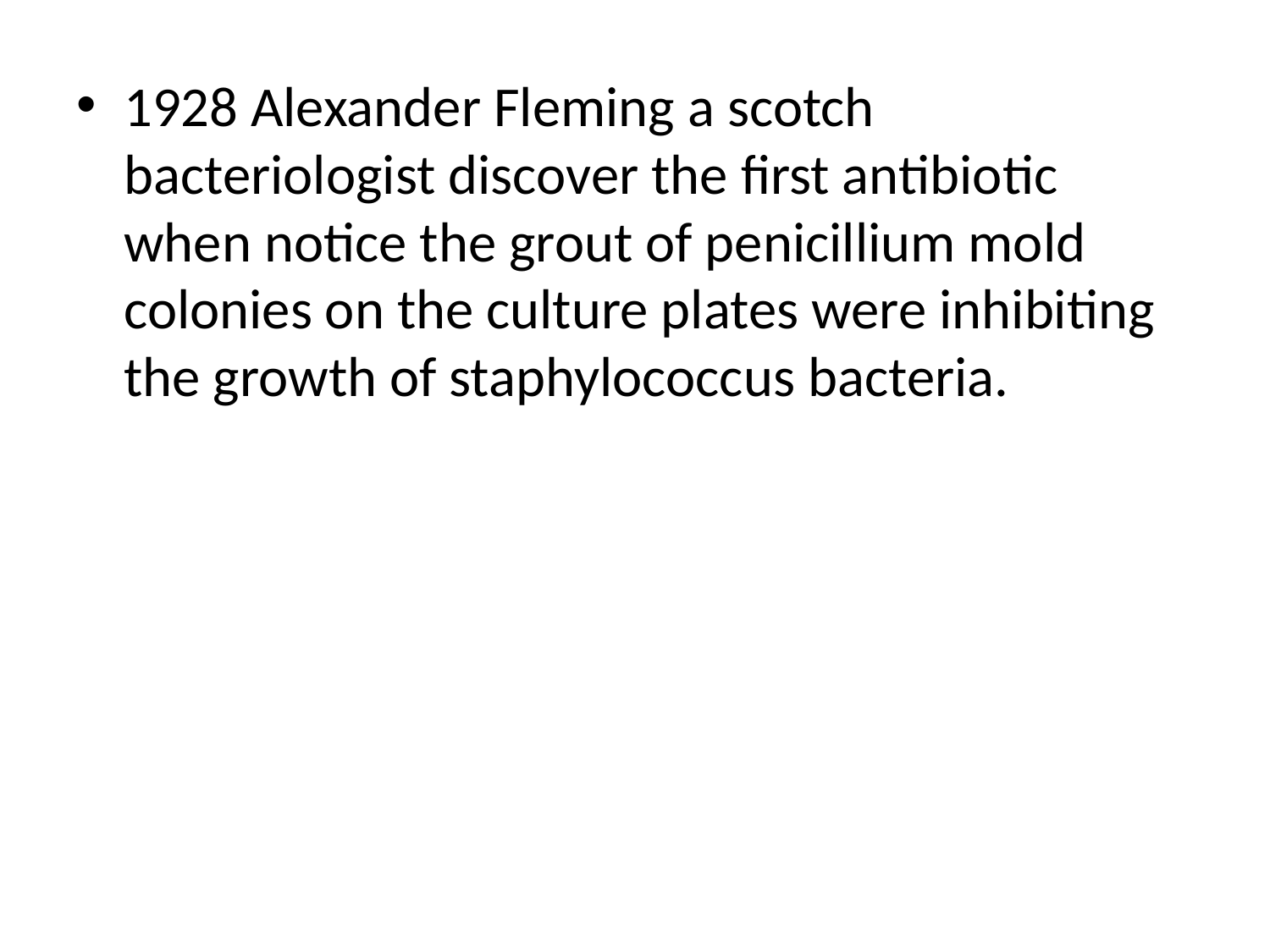

1928 Alexander Fleming a scotch bacteriologist discover the first antibiotic when notice the grout of penicillium mold colonies on the culture plates were inhibiting the growth of staphylococcus bacteria.